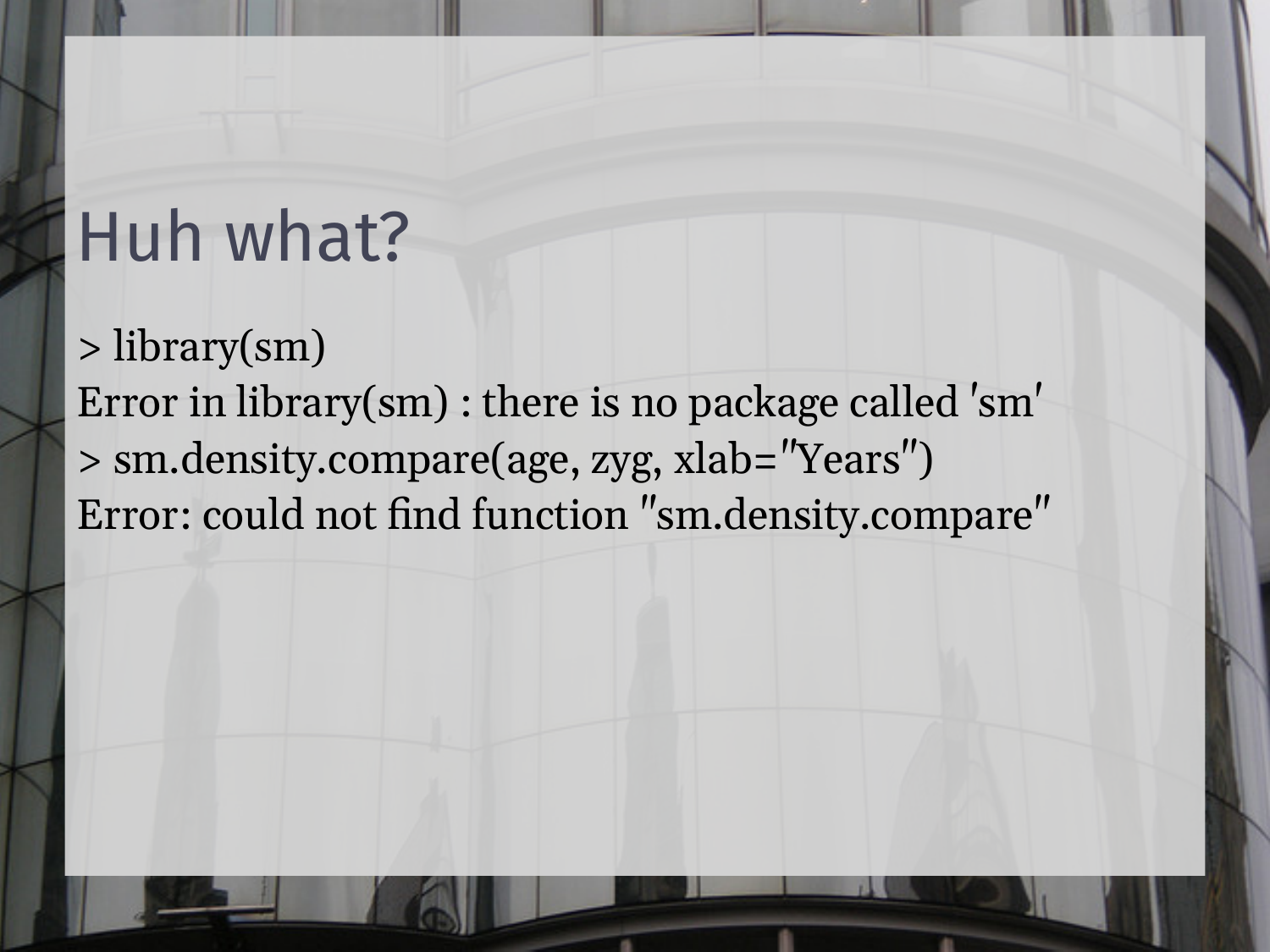

Huh what?
> library(sm)
Error in library(sm) : there is no package called 'sm'
> sm.density.compare(age, zyg, xlab="Years")
Error: could not find function "sm.density.compare"